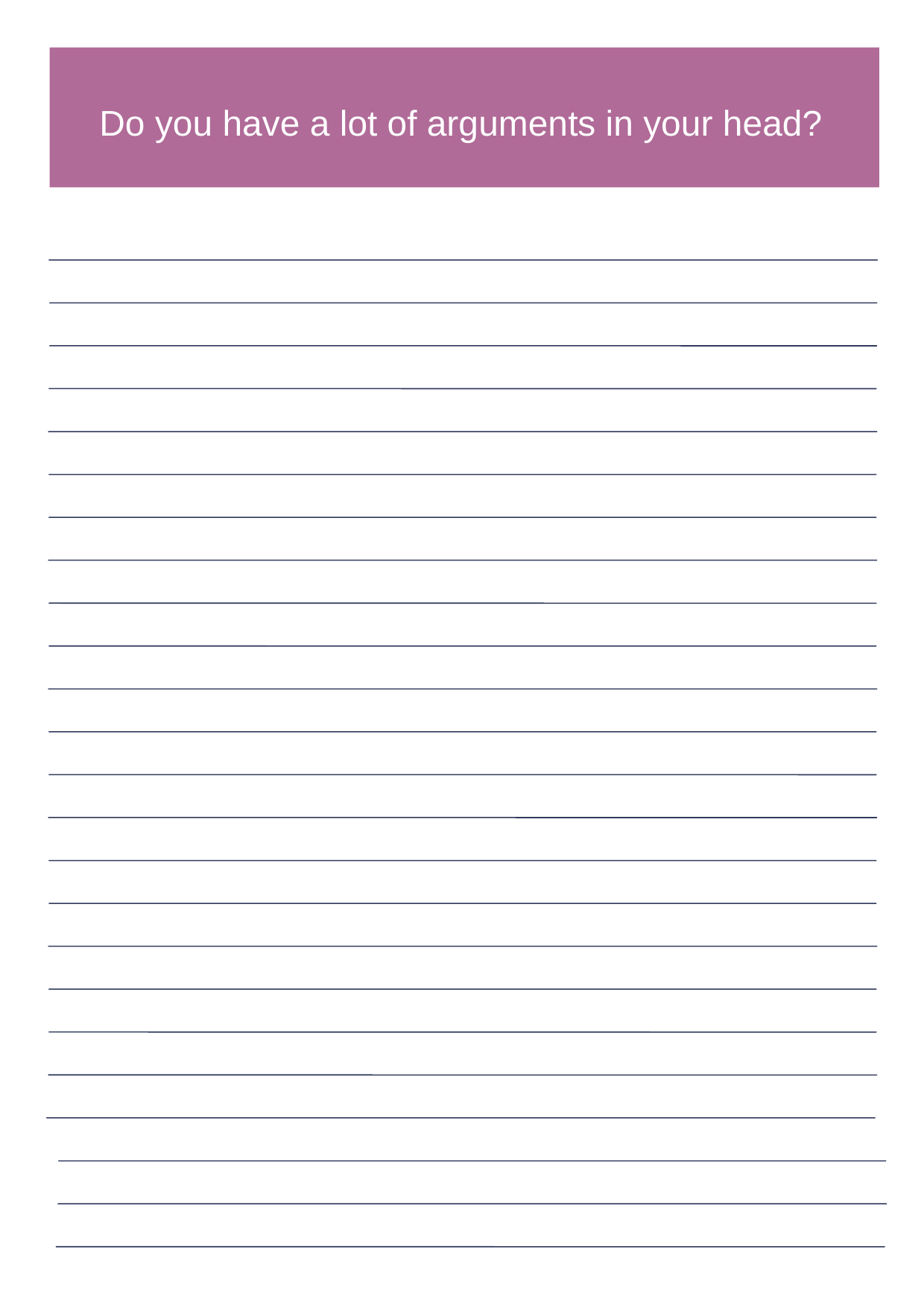

Do you have a lot of arguments in your head?